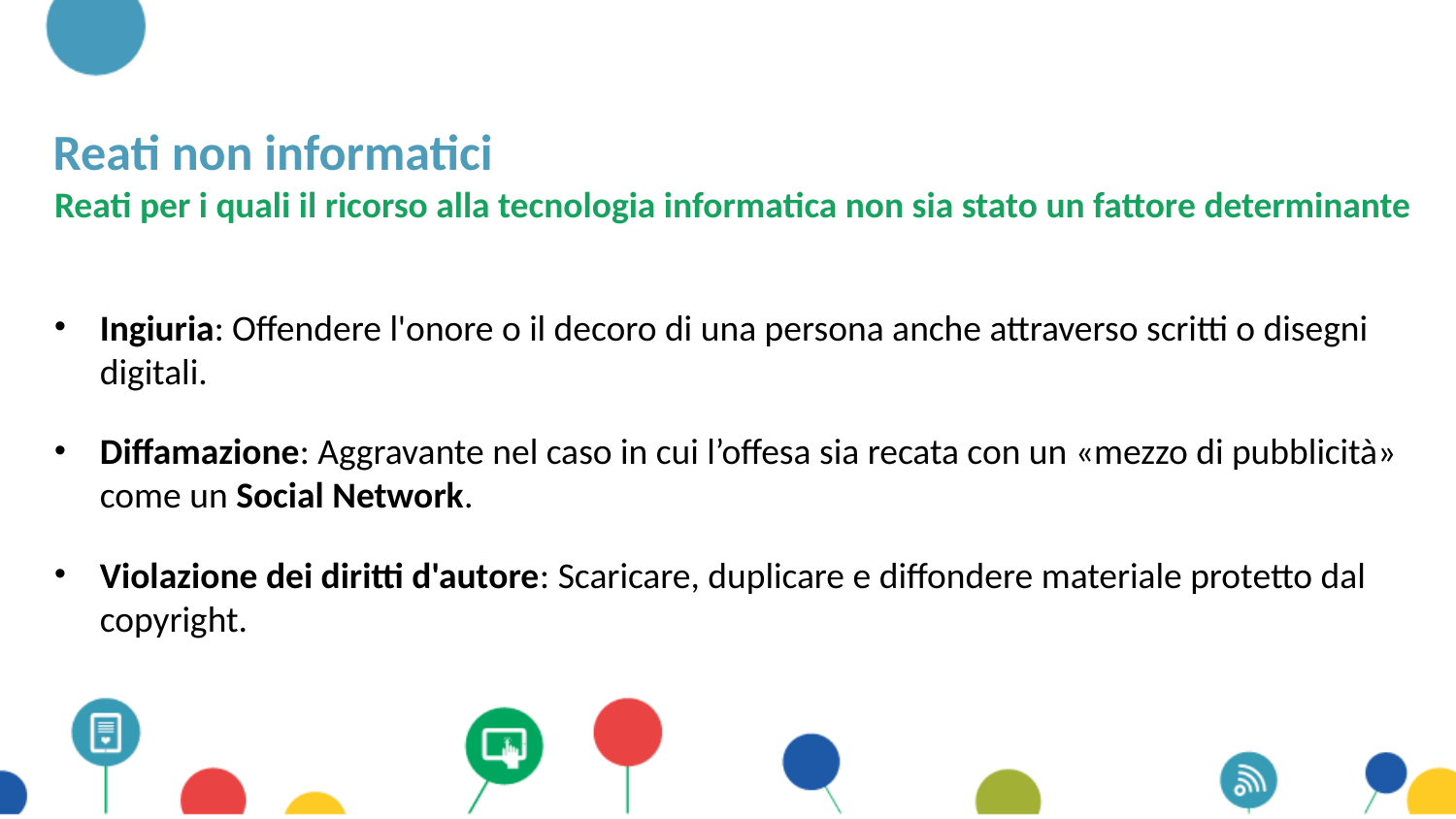

# Reati non informatici
Reati per i quali il ricorso alla tecnologia informatica non sia stato un fattore determinante
Ingiuria: Offendere l'onore o il decoro di una persona anche attraverso scritti o disegni digitali.
Diffamazione: Aggravante nel caso in cui l’offesa sia recata con un «mezzo di pubblicità» come un Social Network.
Violazione dei diritti d'autore: Scaricare, duplicare e diffondere materiale protetto dal copyright.